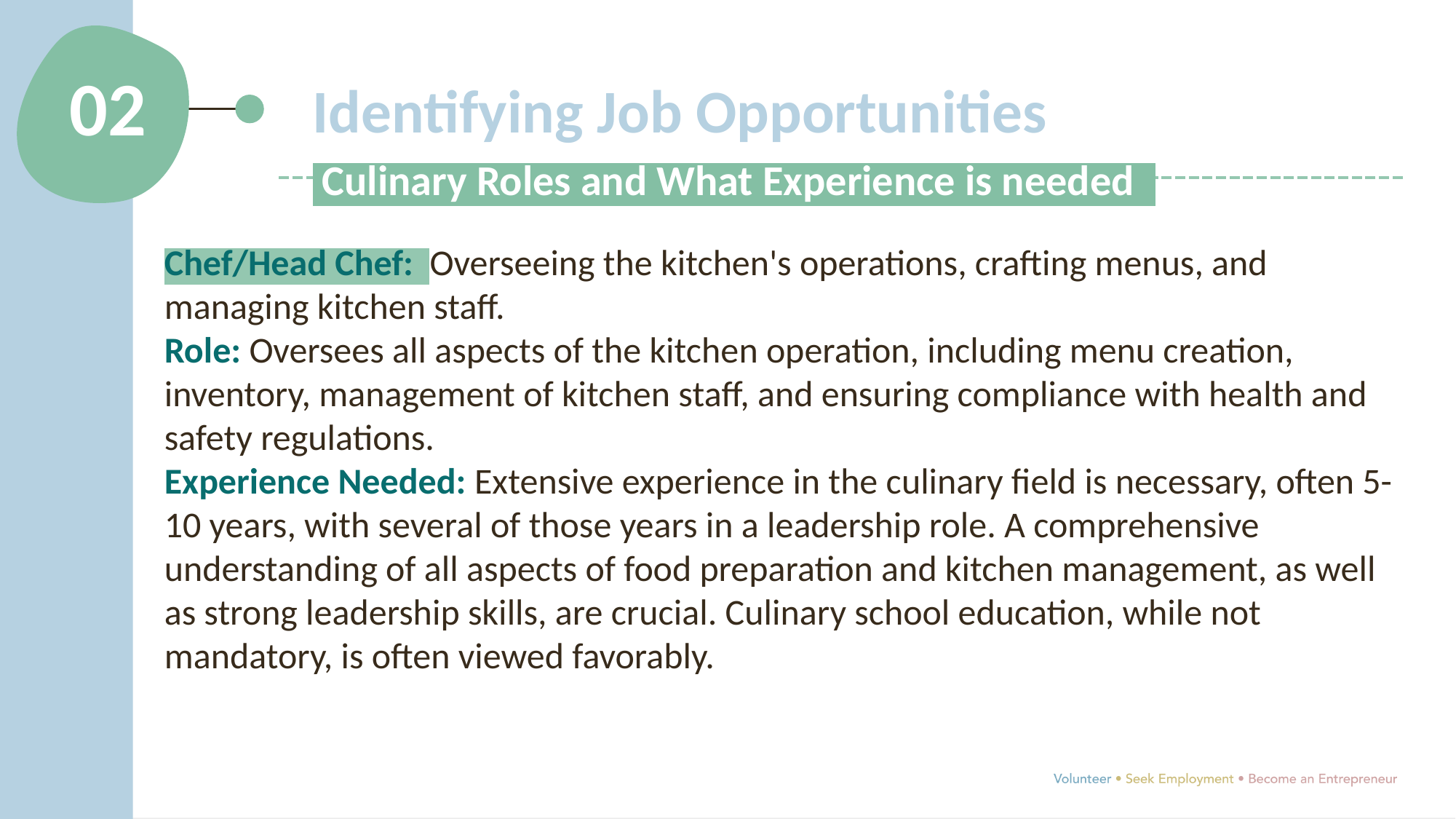

02
Identifying Job Opportunities

 Culinary Roles and What Experience is needed:
Chef/Head Chef:  Overseeing the kitchen's operations, crafting menus, and managing kitchen staff.
Role: Oversees all aspects of the kitchen operation, including menu creation, inventory, management of kitchen staff, and ensuring compliance with health and safety regulations.
Experience Needed: Extensive experience in the culinary field is necessary, often 5-10 years, with several of those years in a leadership role. A comprehensive understanding of all aspects of food preparation and kitchen management, as well as strong leadership skills, are crucial. Culinary school education, while not mandatory, is often viewed favorably.

.